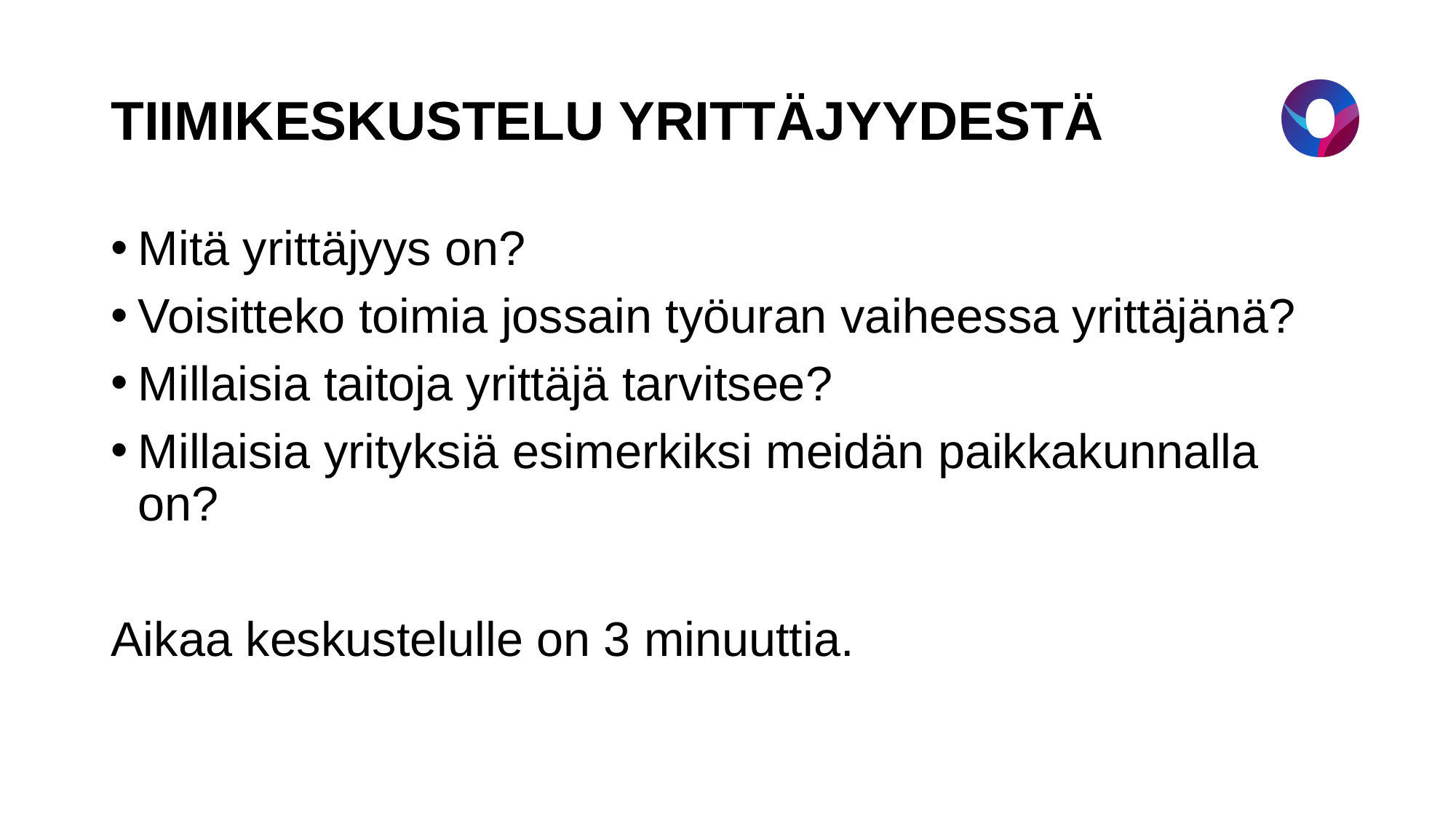

# TIIMIKESKUSTELU YRITTÄJYYDESTÄ
Mitä yrittäjyys on?
Voisitteko toimia jossain työuran vaiheessa yrittäjänä?
Millaisia taitoja yrittäjä tarvitsee?
Millaisia yrityksiä esimerkiksi meidän paikkakunnalla on?

Aikaa keskustelulle on 3 minuuttia.
23.3.2023